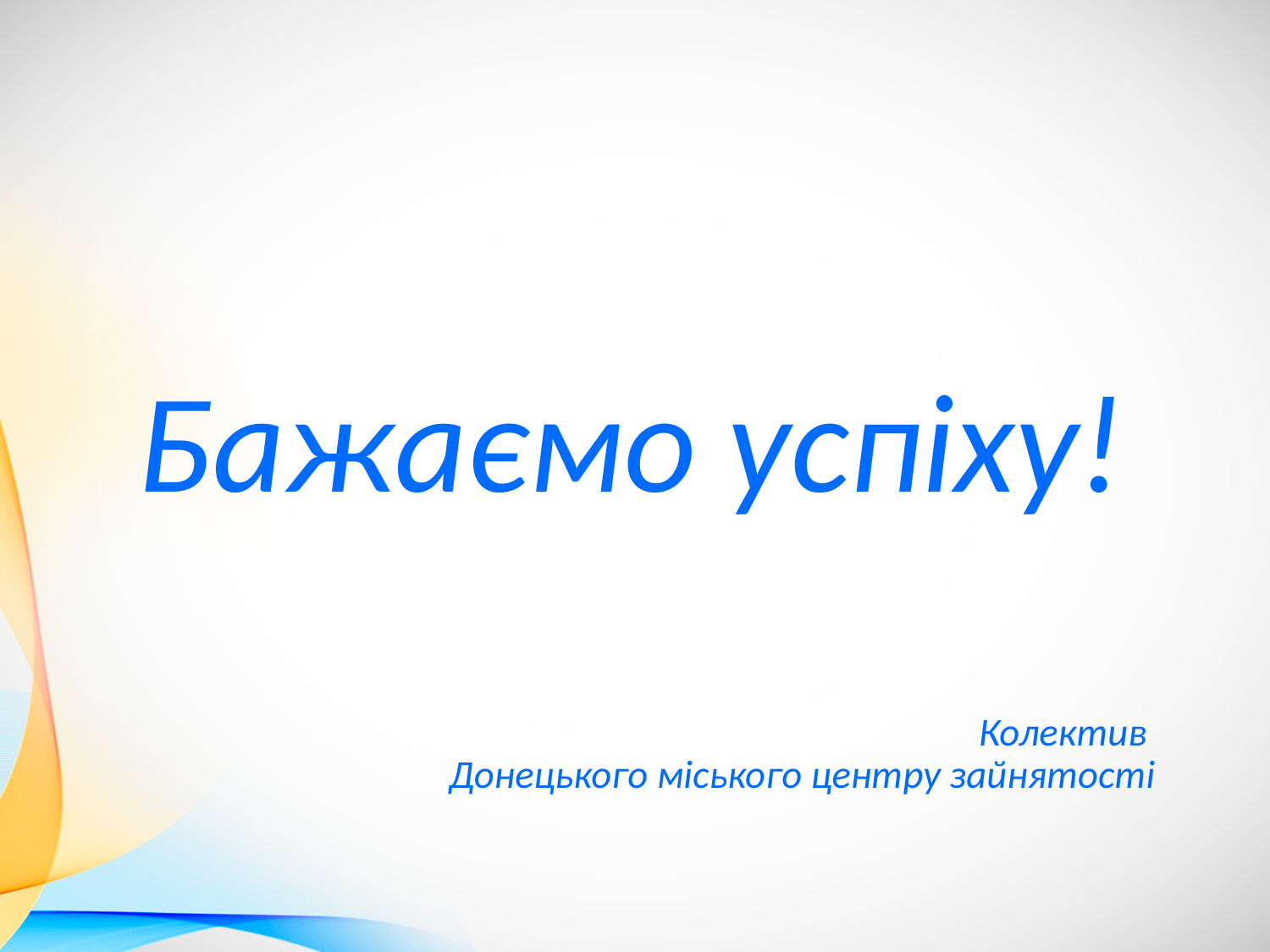

# Бажаємо успіху! Колектив Донецького міського центру зайнятості